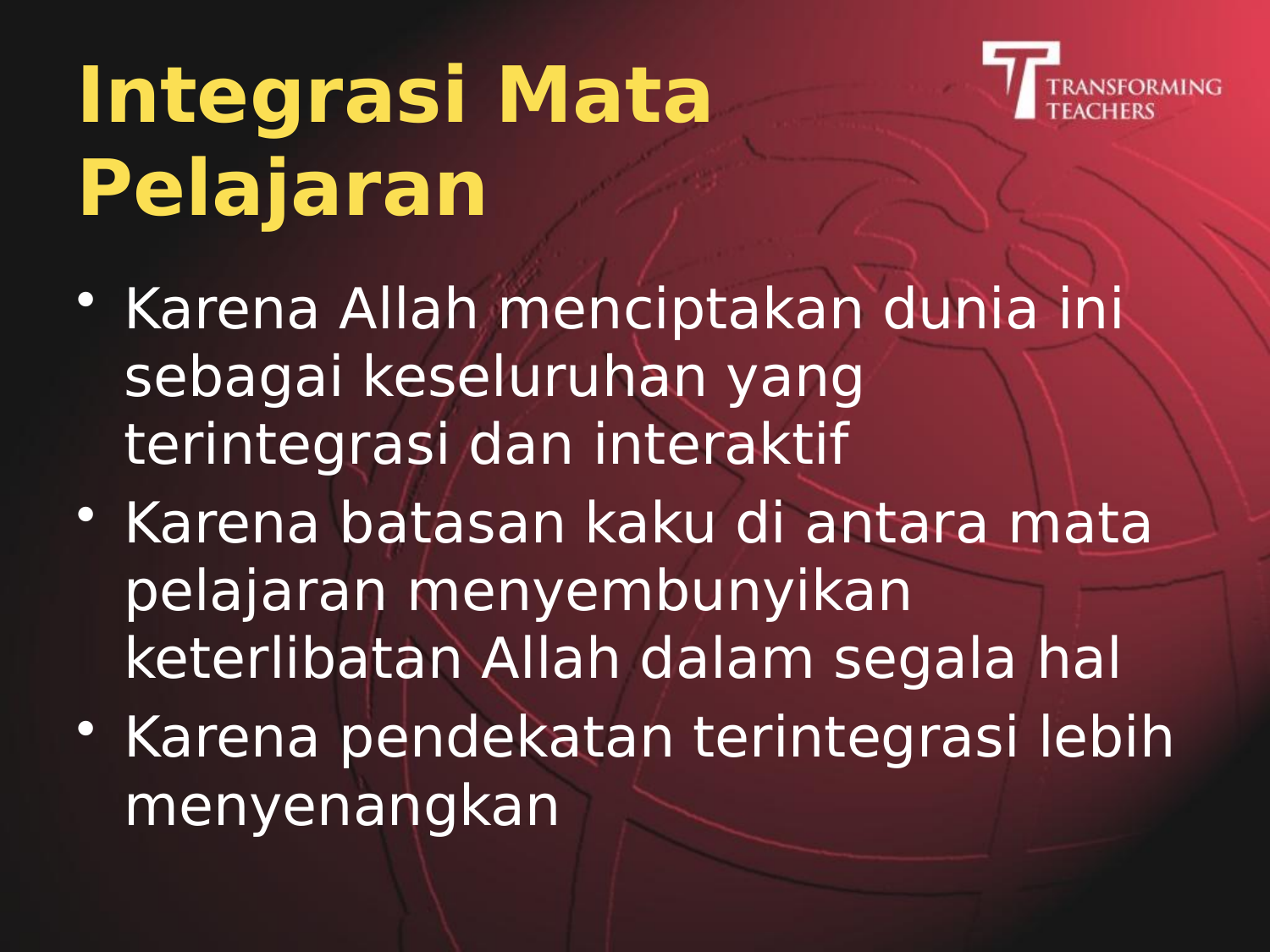

# Integrasi Mata Pelajaran
Karena Allah menciptakan dunia ini sebagai keseluruhan yang terintegrasi dan interaktif
Karena batasan kaku di antara mata pelajaran menyembunyikan keterlibatan Allah dalam segala hal
Karena pendekatan terintegrasi lebih menyenangkan